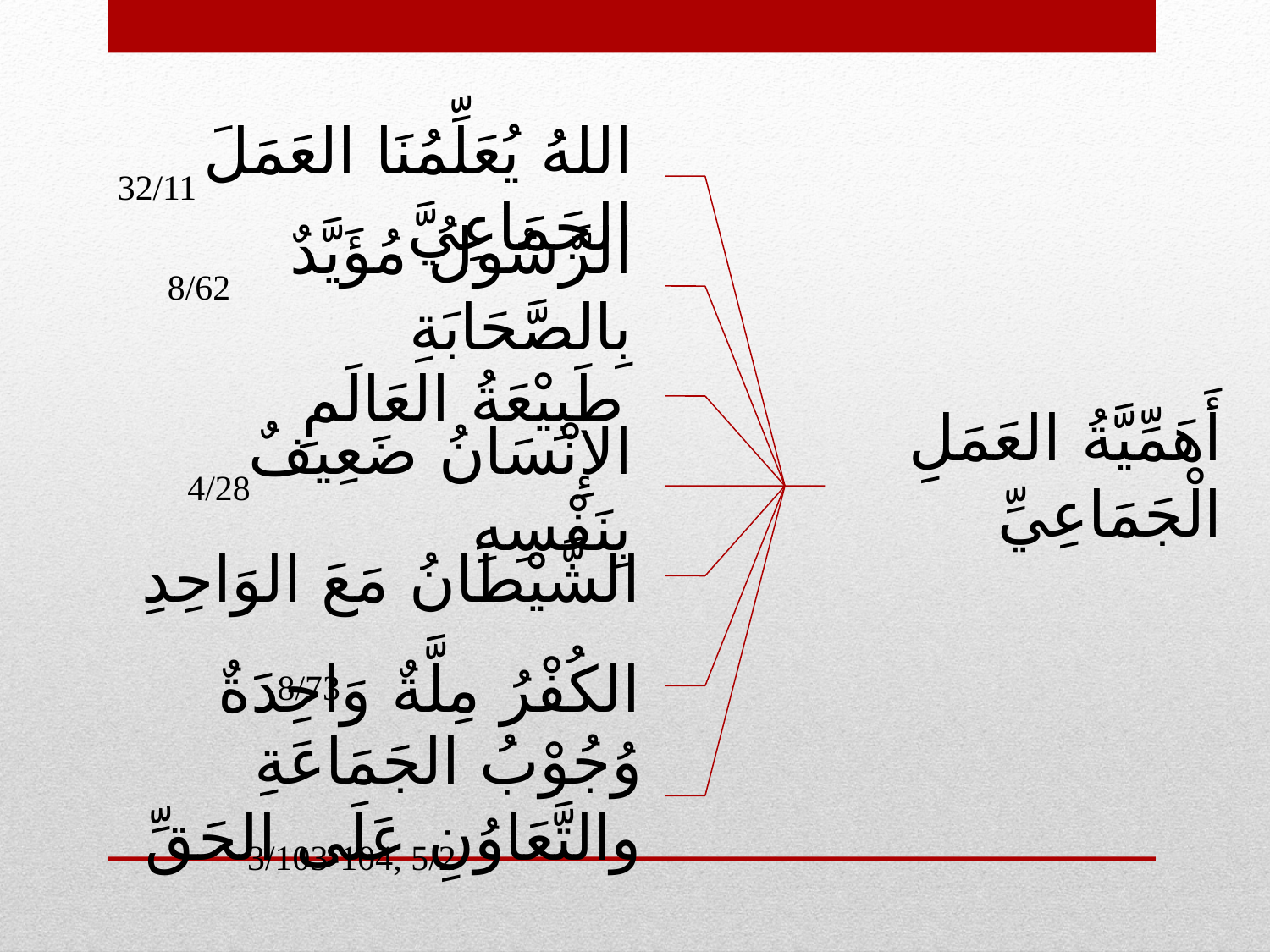

اللهُ يُعَلِّمُنَا العَمَلَ الجَمَاعِيَّ
32/11

الرَّسُولُ مُؤَيَّدٌ بِالصَّحَابَةِ
8/62
طَبِيْعَةُ العَالَمِ
# أَهَمِّيَّةُ العَمَلِ الْجَمَاعِيِّ

الإِنْسَانُ ضَعِيفٌ بِنَفْسِهِ
4/28
الشَّيْطَانُ مَعَ الوَاحِدِ
الكُفْرُ مِلَّةٌ وَاحِدَةٌ
8/73
وُجُوْبُ الجَمَاعَةِ والتَّعَاوُنِ عَلَى الحَقِّ
3/103-104, 5/2